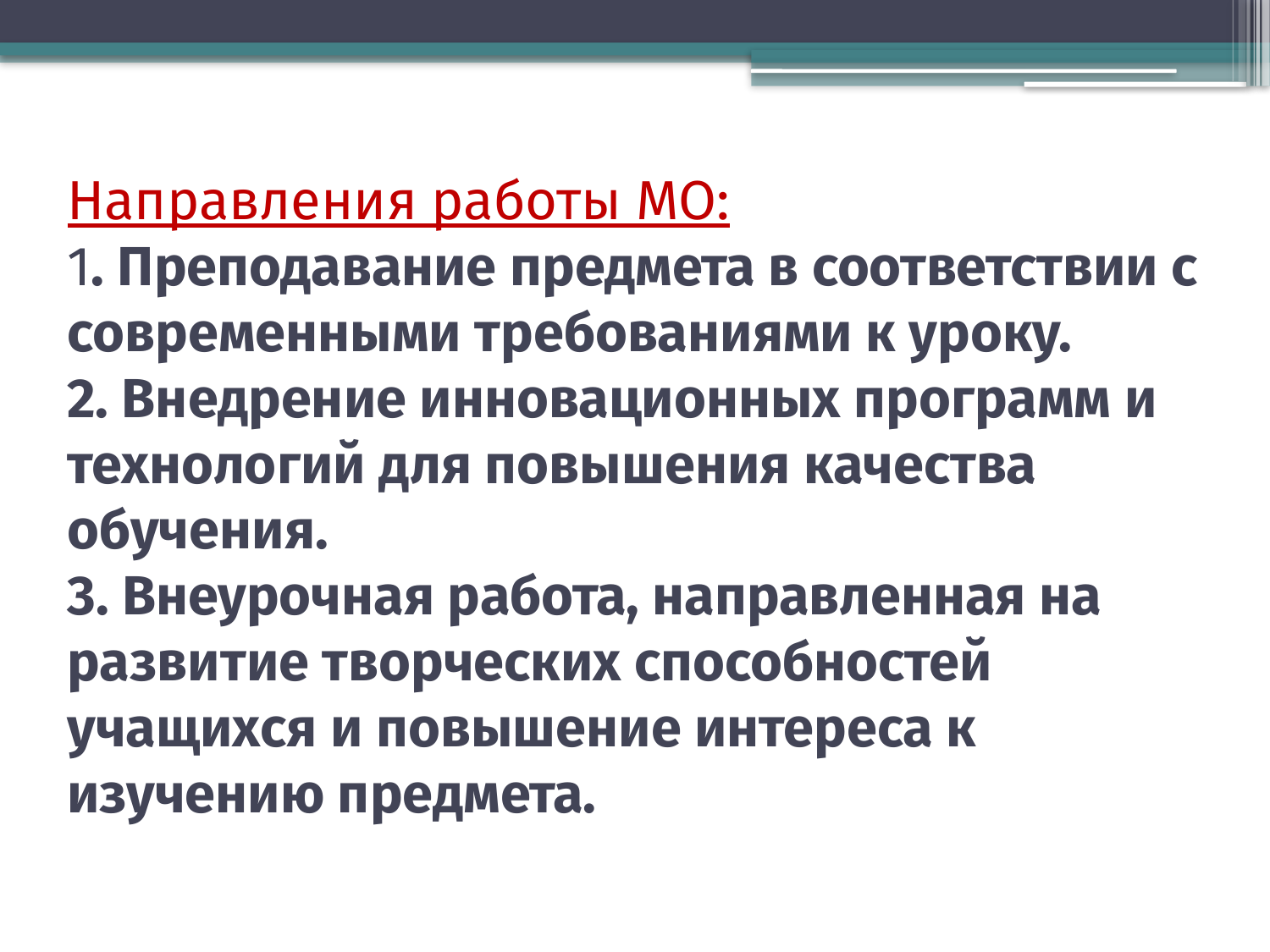

# Направления работы МО: 1. Преподавание предмета в соответствии с современными требованиями к уроку.  2. Внедрение инновационных программ и технологий для повышения качества обучения.  3. Внеурочная работа, направленная на развитие творческих способностей учащихся и повышение интереса к изучению предмета.